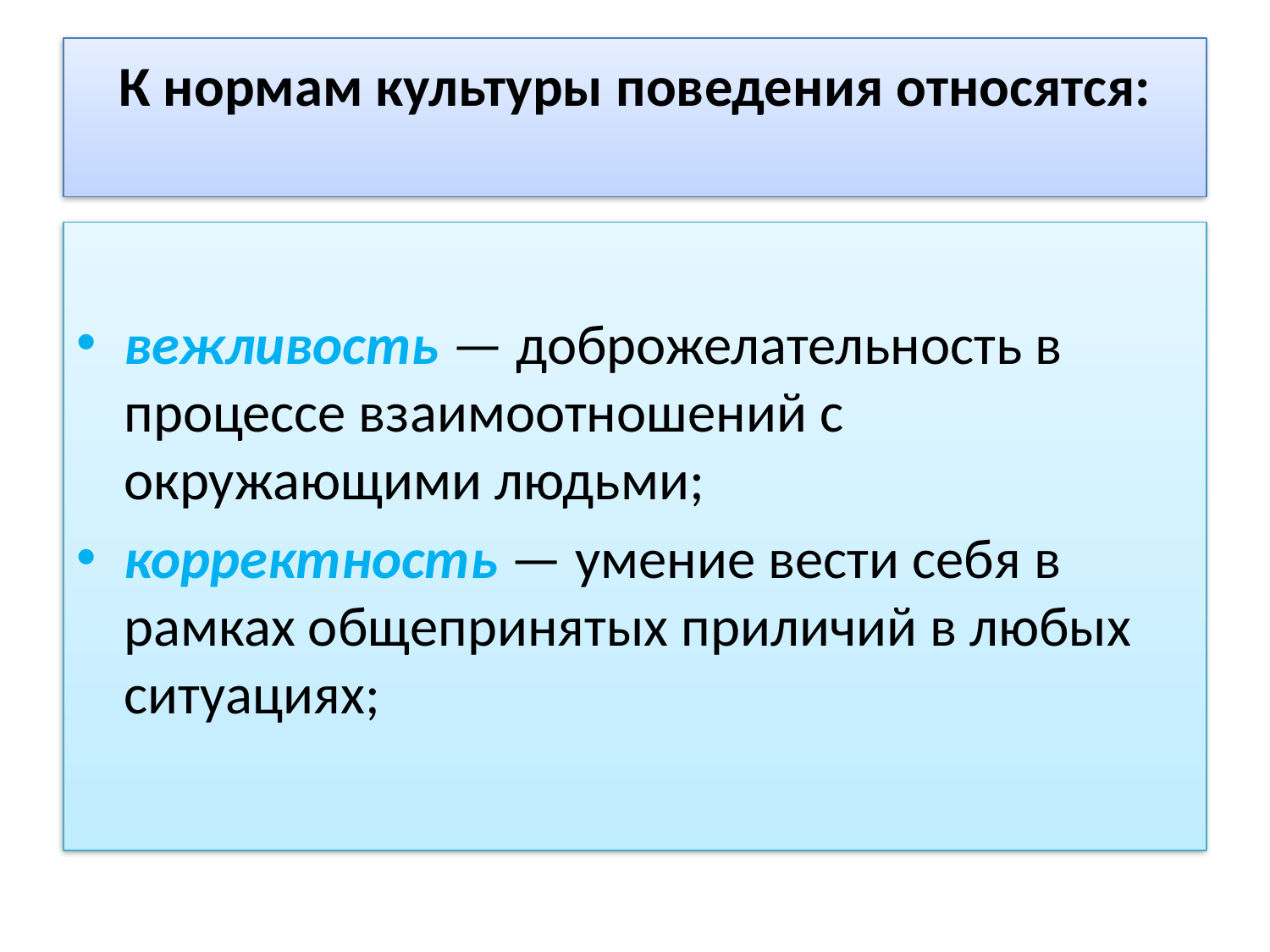

# К нормам культуры поведения относятся:

вежливость — доброжелательность в процессе взаимоотношений с окружающими людьми;
корректность — умение вести себя в рамках общепринятых приличий в любых ситуациях;